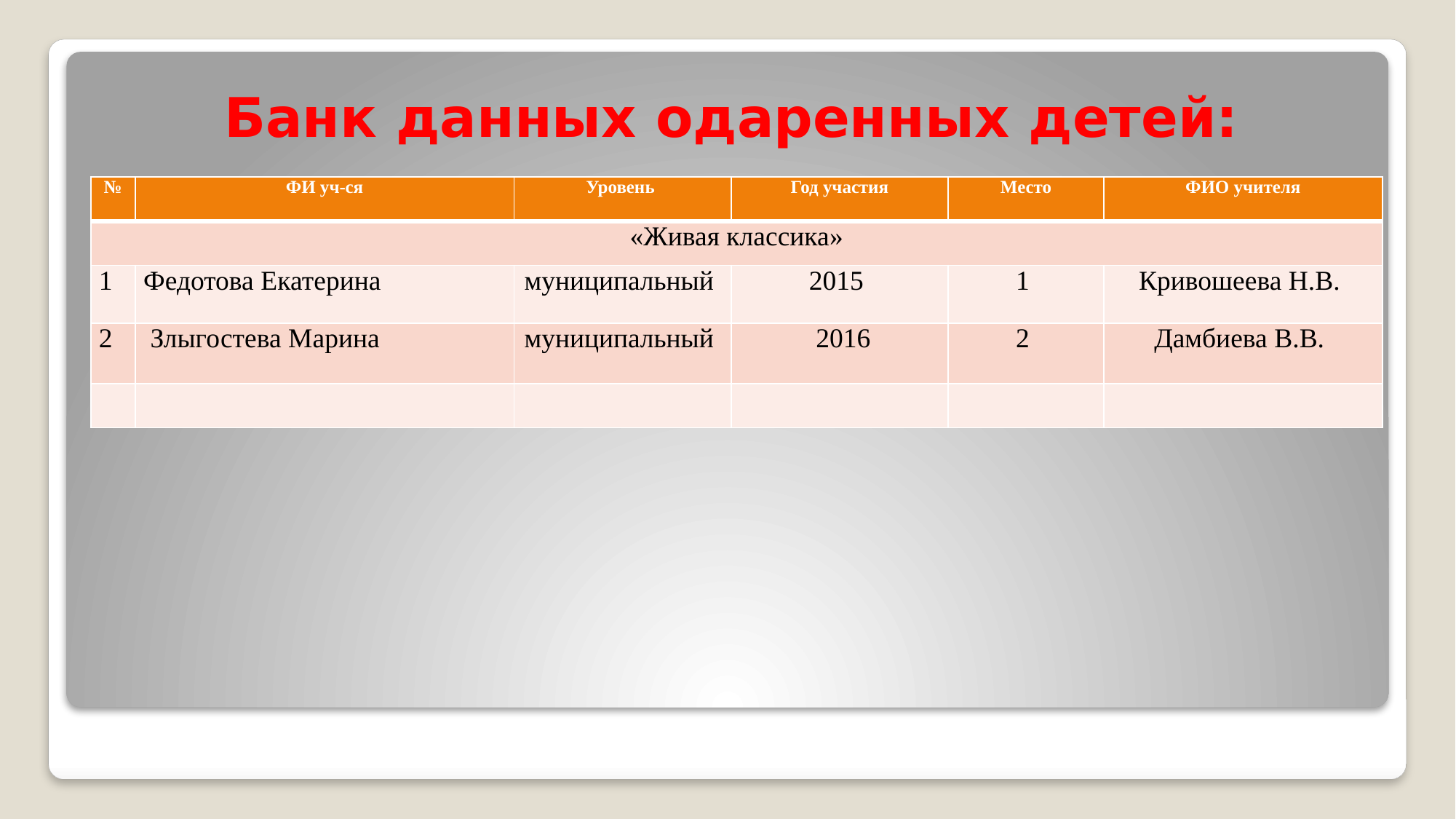

# Банк данных одаренных детей:
| № | ФИ уч-ся | Уровень | Год участия | Место | ФИО учителя |
| --- | --- | --- | --- | --- | --- |
| «Живая классика» |  |  |  |  |  |
| 1 | Федотова Екатерина | муниципальный | 2015 | 1 | Кривошеева Н.В. |
| 2 | Злыгостева Марина | муниципальный | 2016 | 2 | Дамбиева В.В. |
|  |  |  |  |  |  |